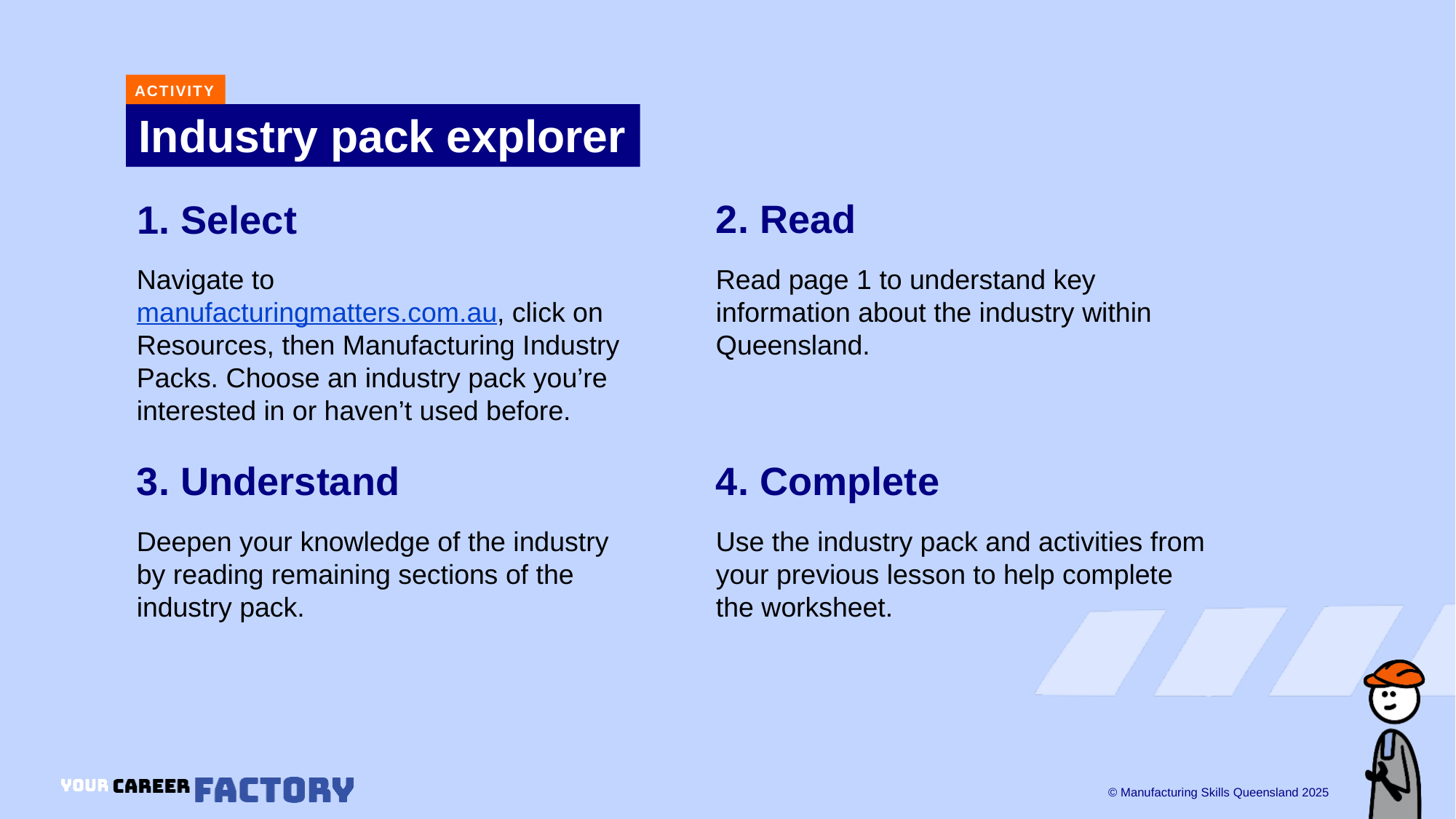

ACTIVITY
# Industry pack explorer
2. Read
1. Select
Navigate to manufacturingmatters.com.au, click on Resources, then Manufacturing Industry Packs. Choose an industry pack you’re interested in or haven’t used before.
Read page 1 to understand key information about the industry within Queensland.
3. Understand
4. Complete
Deepen your knowledge of the industry by reading remaining sections of the industry pack.
Use the industry pack and activities from your previous lesson to help complete the worksheet.